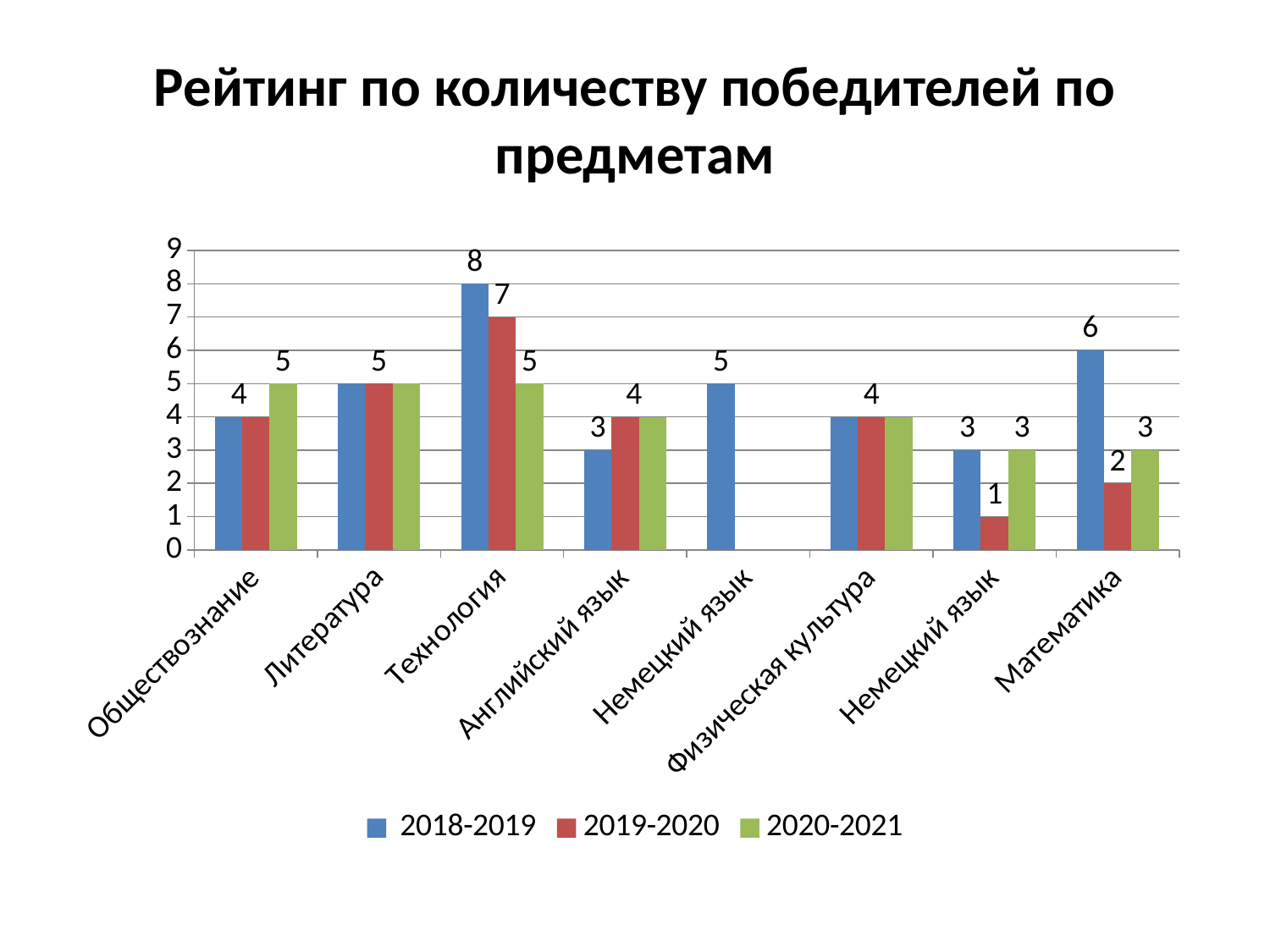

# Рейтинг по количеству победителей по предметам

### Chart

| Category |  2018-2019 | 2019-2020 | 2020-2021 |
|---|---|---|---|
| Обществознание | 4.0 | 4.0 | 5.0 |
| Литература | 5.0 | 5.0 | 5.0 |
| Технология | 8.0 | 7.0 | 5.0 |
| Английский язык | 3.0 | 4.0 | 4.0 |
| Немецкий язык | 5.0 | None | None |
| Физическая культура | 4.0 | 4.0 | 4.0 |
| Немецкий язык | 3.0 | 1.0 | 3.0 |
| Математика | 6.0 | 2.0 | 3.0 |